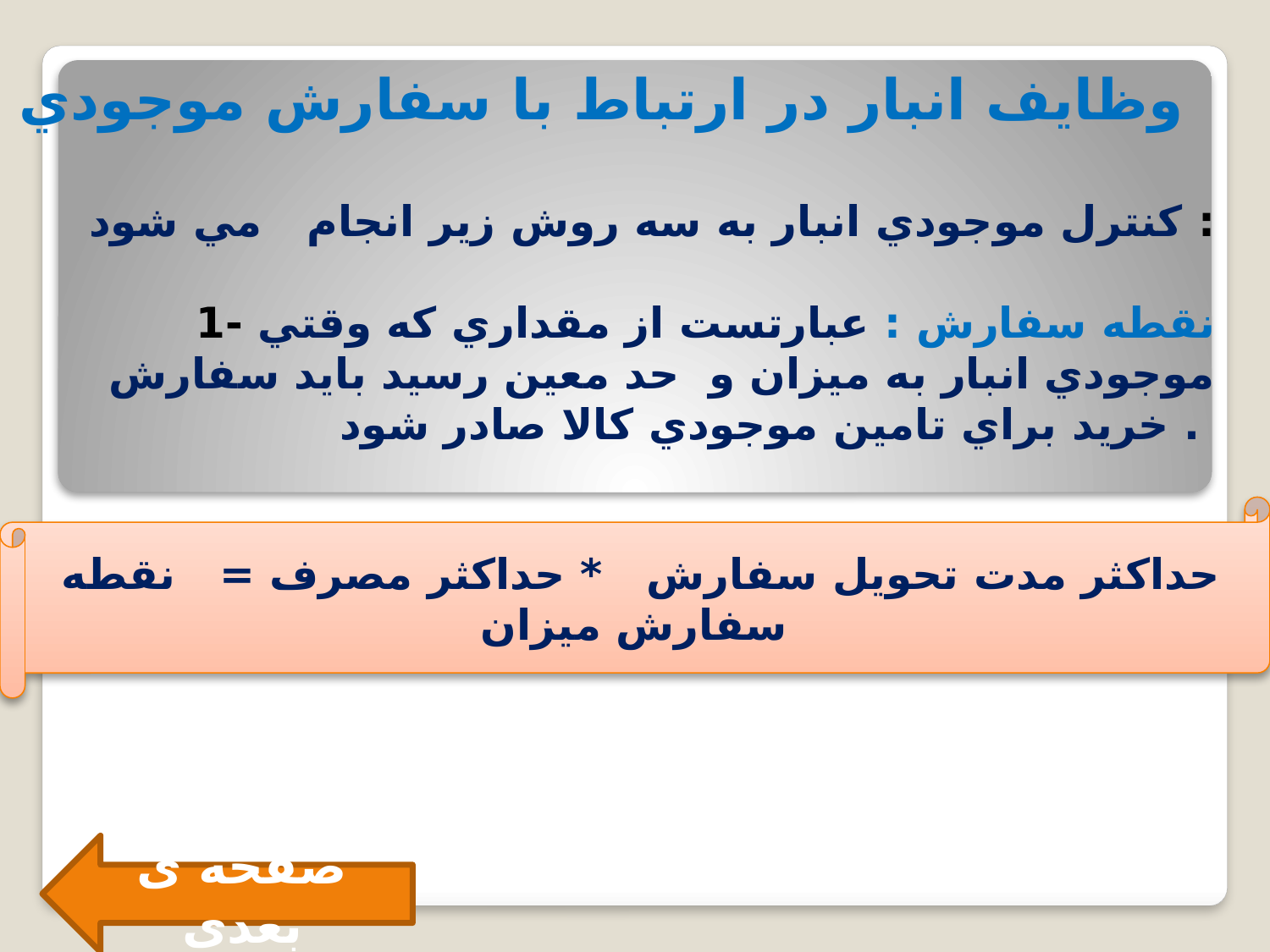

# وظايف انبار در ارتباط با سفارش موجودي

كنترل موجودي انبار به سه روش زير انجام   مي شود :

  1- نقطه سفارش : عبارتست از مقداري كه وقتي موجودي انبار به ميزان و  حد معين رسيد بايد سفارش خريد براي تامين موجودي كالا صادر شود .
حداكثر مدت تحويل سفارش   * حداكثر مصرف =   نقطه سفارش ميزان
صفحه ی بعدی